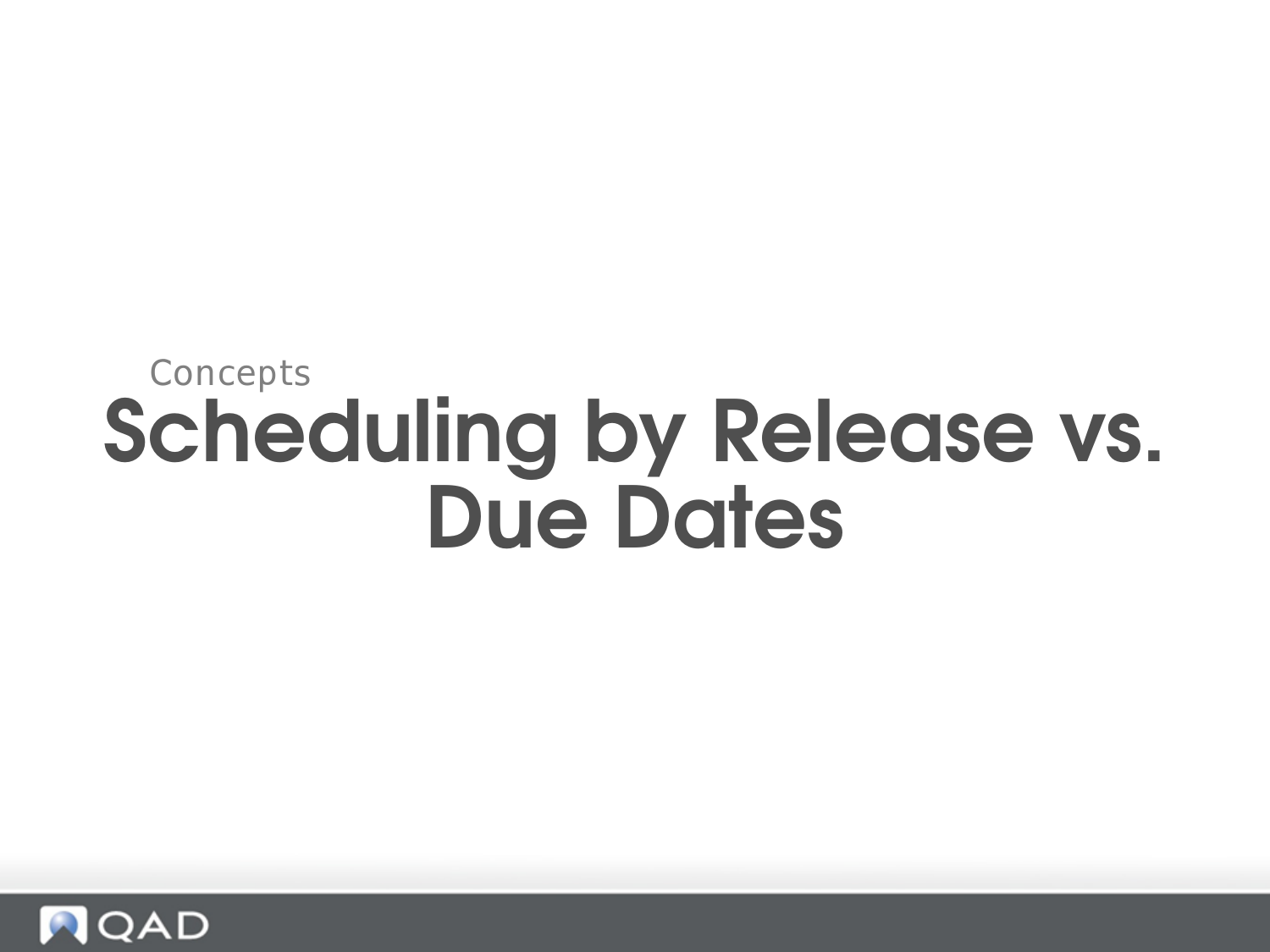

Concepts
Scheduling by Release vs. Due Dates